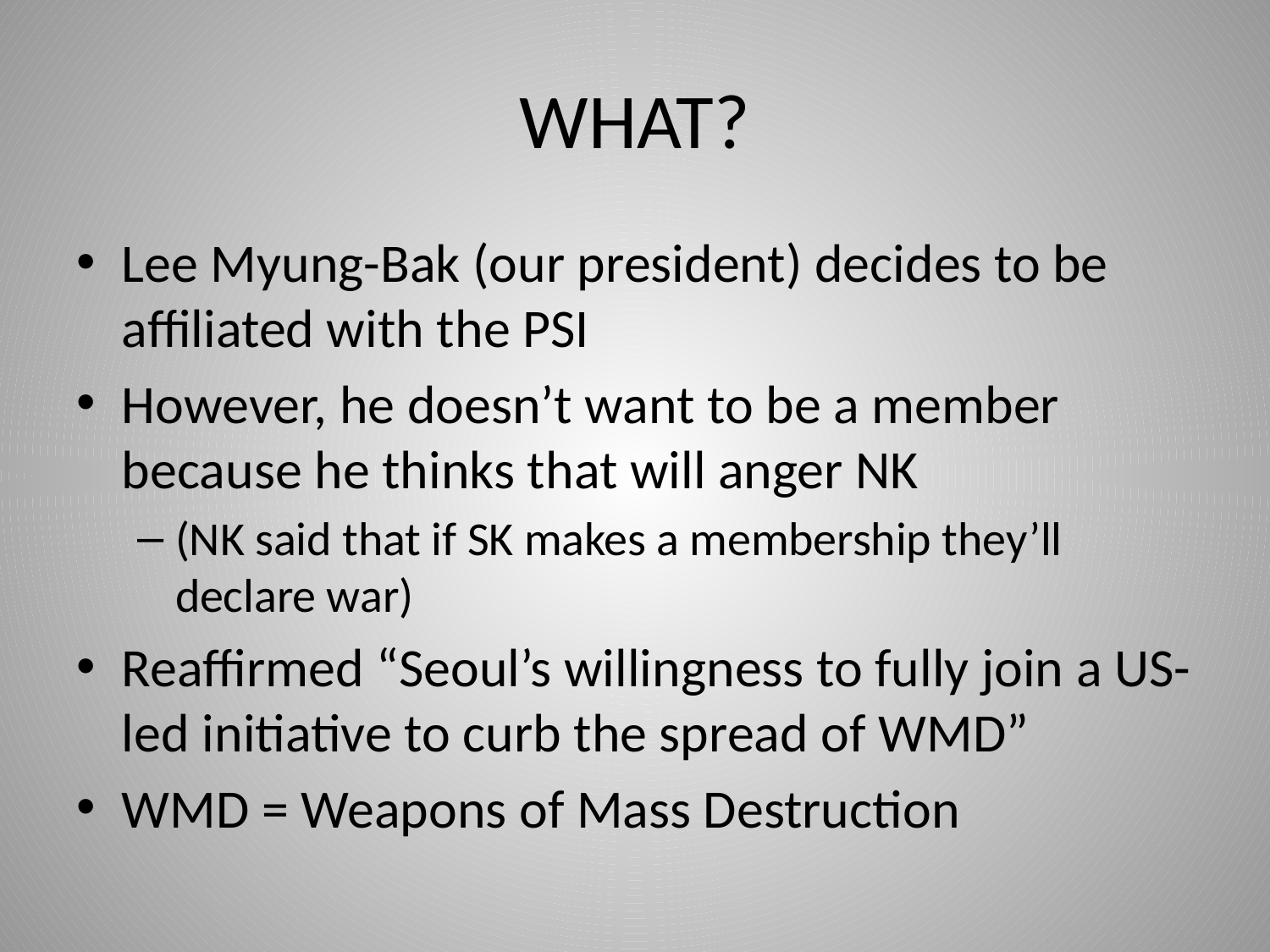

# WHAT?
Lee Myung-Bak (our president) decides to be affiliated with the PSI
However, he doesn’t want to be a member because he thinks that will anger NK
(NK said that if SK makes a membership they’ll declare war)
Reaffirmed “Seoul’s willingness to fully join a US-led initiative to curb the spread of WMD”
WMD = Weapons of Mass Destruction